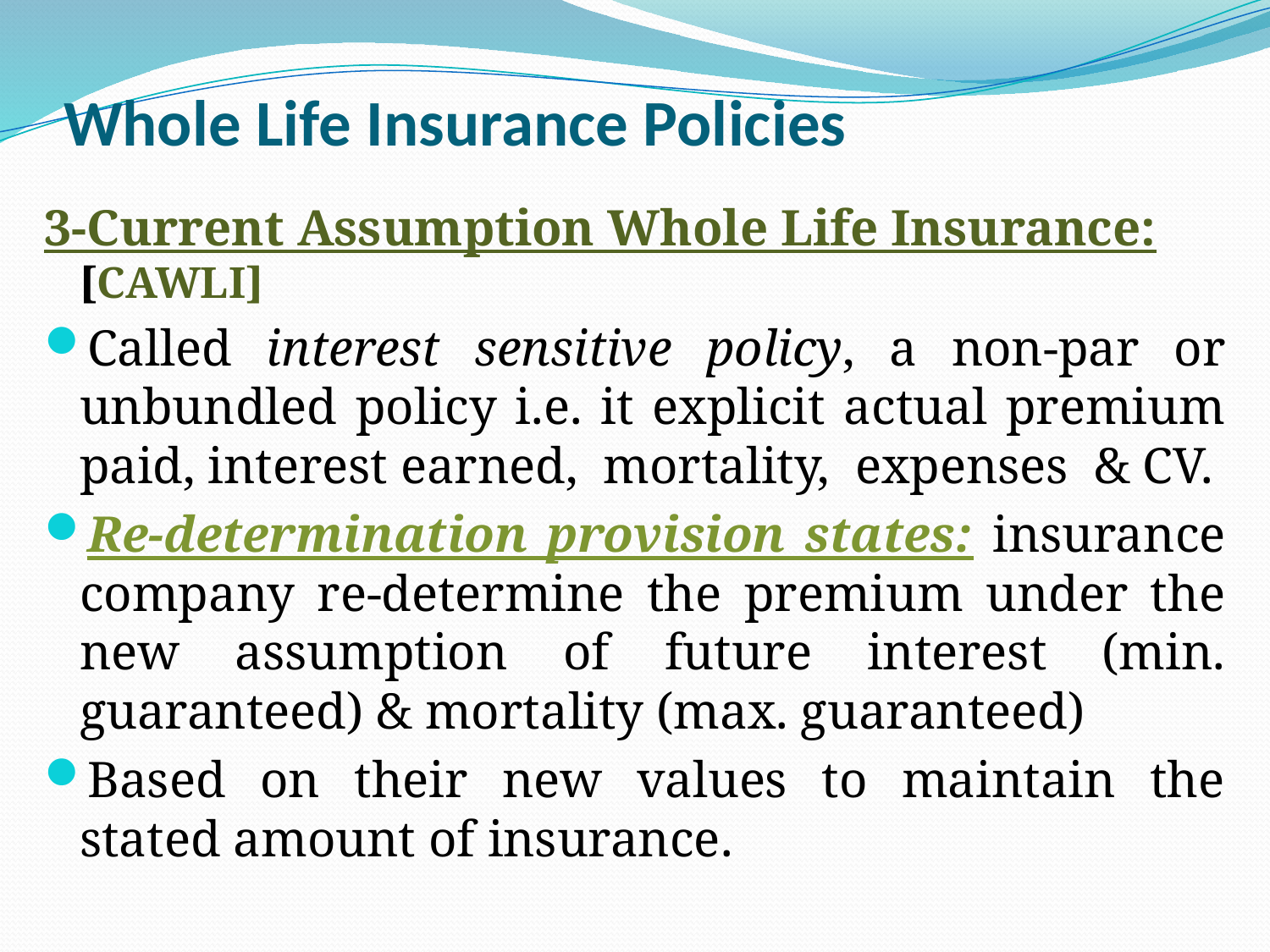

# Whole Life Insurance Policies
3-Current Assumption Whole Life Insurance: [CAWLI]
Called interest sensitive policy, a non-par or unbundled policy i.e. it explicit actual premium paid, interest earned,  mortality,  expenses  & CV.
Re-determination provision states: insurance company re-determine the premium under the new assumption of future interest (min. guaranteed) & mortality (max. guaranteed)
Based on their new values to maintain the stated amount of insurance.